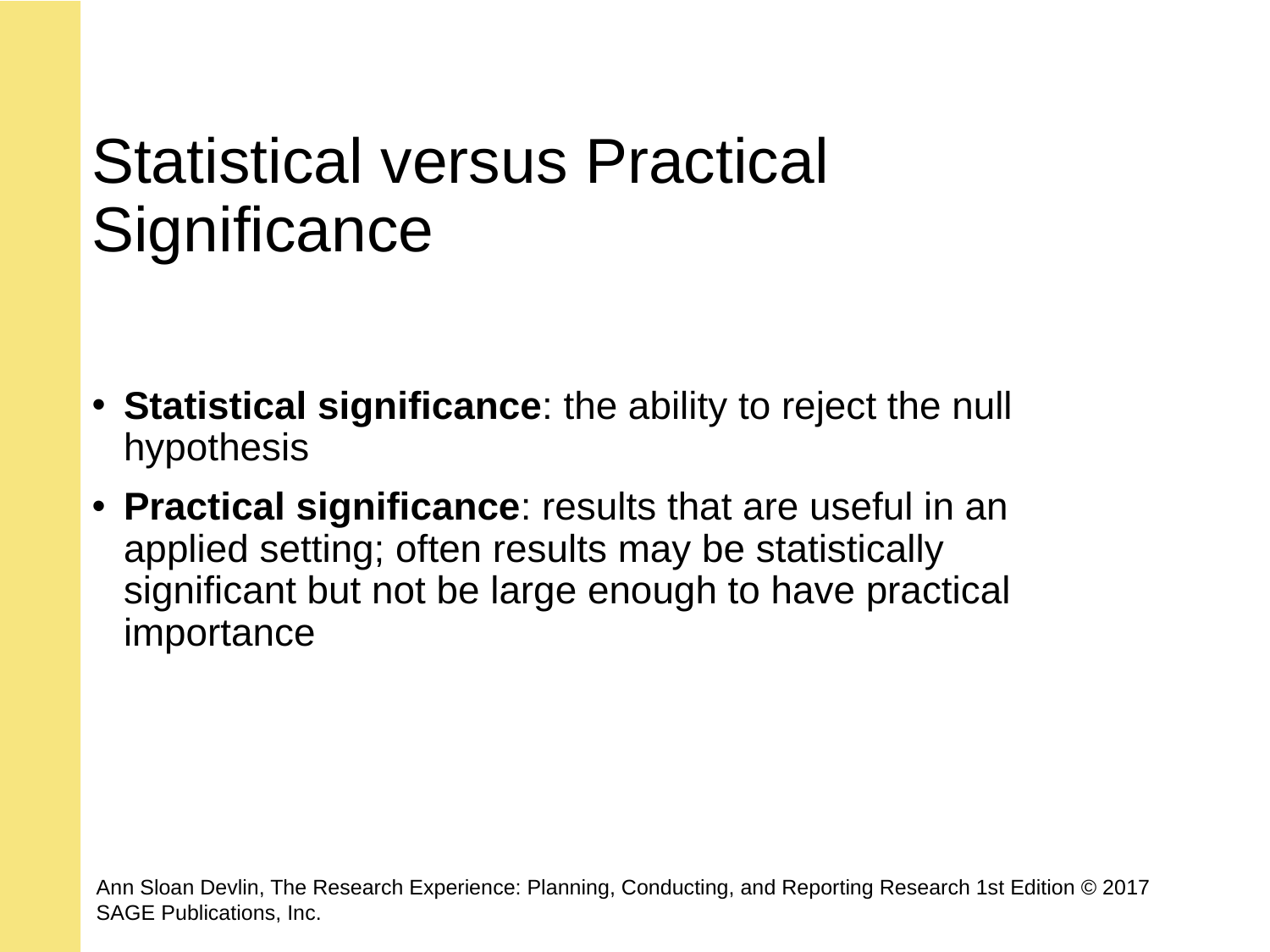

# Statistical versus Practical Significance
Statistical significance: the ability to reject the null hypothesis
Practical significance: results that are useful in an applied setting; often results may be statistically significant but not be large enough to have practical importance